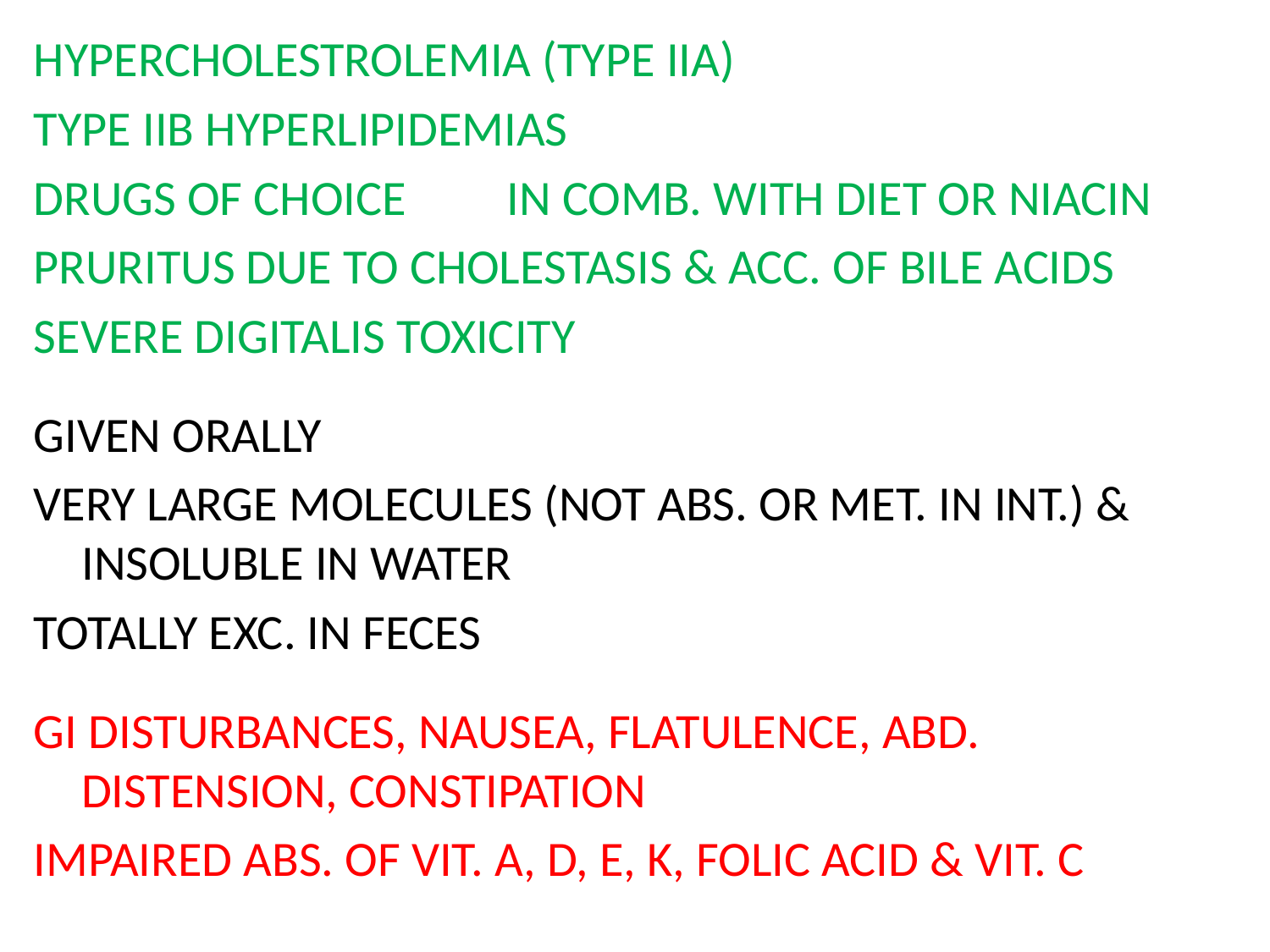

HYPERCHOLESTROLEMIA (TYPE IIA)
TYPE IIB HYPERLIPIDEMIAS
DRUGS OF CHOICE         IN COMB. WITH DIET OR NIACIN
PRURITUS DUE TO CHOLESTASIS & ACC. OF BILE ACIDS
SEVERE DIGITALIS TOXICITY

GIVEN ORALLY
VERY LARGE MOLECULES (NOT ABS. OR MET. IN INT.) & 	INSOLUBLE IN WATER
TOTALLY EXC. IN FECES

GI DISTURBANCES, NAUSEA, FLATULENCE, ABD. DISTENSION, CONSTIPATION
IMPAIRED ABS. OF VIT. A, D, E, K, FOLIC ACID & VIT. C